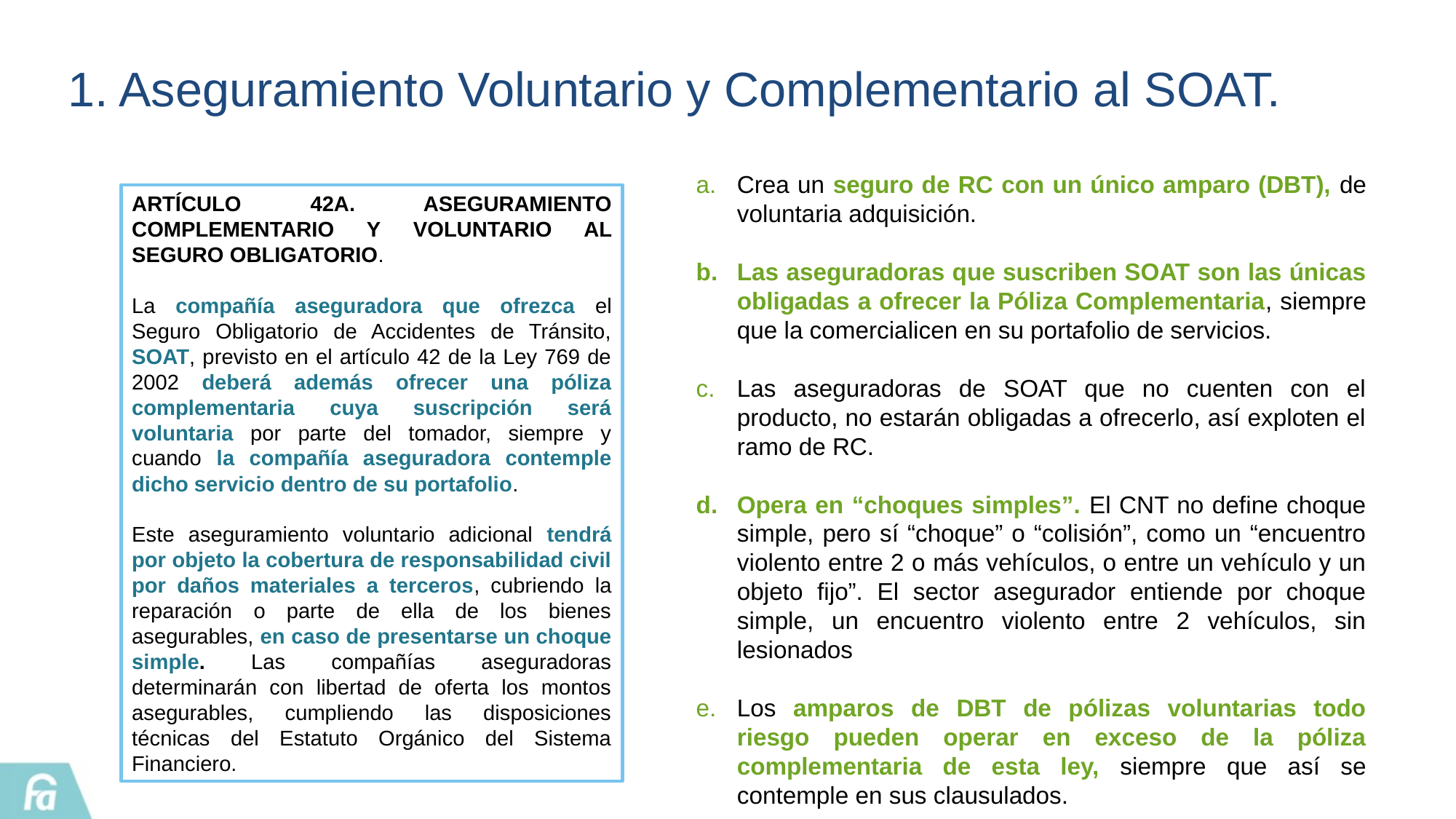

1. Aseguramiento Voluntario y Complementario al SOAT.
Crea un seguro de RC con un único amparo (DBT), de voluntaria adquisición.

Las aseguradoras que suscriben SOAT son las únicas obligadas a ofrecer la Póliza Complementaria, siempre que la comercialicen en su portafolio de servicios.

Las aseguradoras de SOAT que no cuenten con el producto, no estarán obligadas a ofrecerlo, así exploten el ramo de RC.

Opera en “choques simples”. El CNT no define choque simple, pero sí “choque” o “colisión”, como un “encuentro violento entre 2 o más vehículos, o entre un vehículo y un objeto fijo”. El sector asegurador entiende por choque simple, un encuentro violento entre 2 vehículos, sin lesionados

Los amparos de DBT de pólizas voluntarias todo riesgo pueden operar en exceso de la póliza complementaria de esta ley, siempre que así se contemple en sus clausulados.

ARTÍCULO 42A. ASEGURAMIENTO COMPLEMENTARIO Y VOLUNTARIO AL SEGURO OBLIGATORIO.

La compañía aseguradora que ofrezca el Seguro Obligatorio de Accidentes de Tránsito, SOAT, previsto en el artículo 42 de la Ley 769 de 2002 deberá además ofrecer una póliza complementaria cuya suscripción será voluntaria por parte del tomador, siempre y cuando la compañía aseguradora contemple dicho servicio dentro de su portafolio.

Este aseguramiento voluntario adicional tendrá por objeto la cobertura de responsabilidad civil por daños materiales a terceros, cubriendo la reparación o parte de ella de los bienes asegurables, en caso de presentarse un choque simple. Las compañías aseguradoras determinarán con libertad de oferta los montos asegurables, cumpliendo las disposiciones técnicas del Estatuto Orgánico del Sistema Financiero.